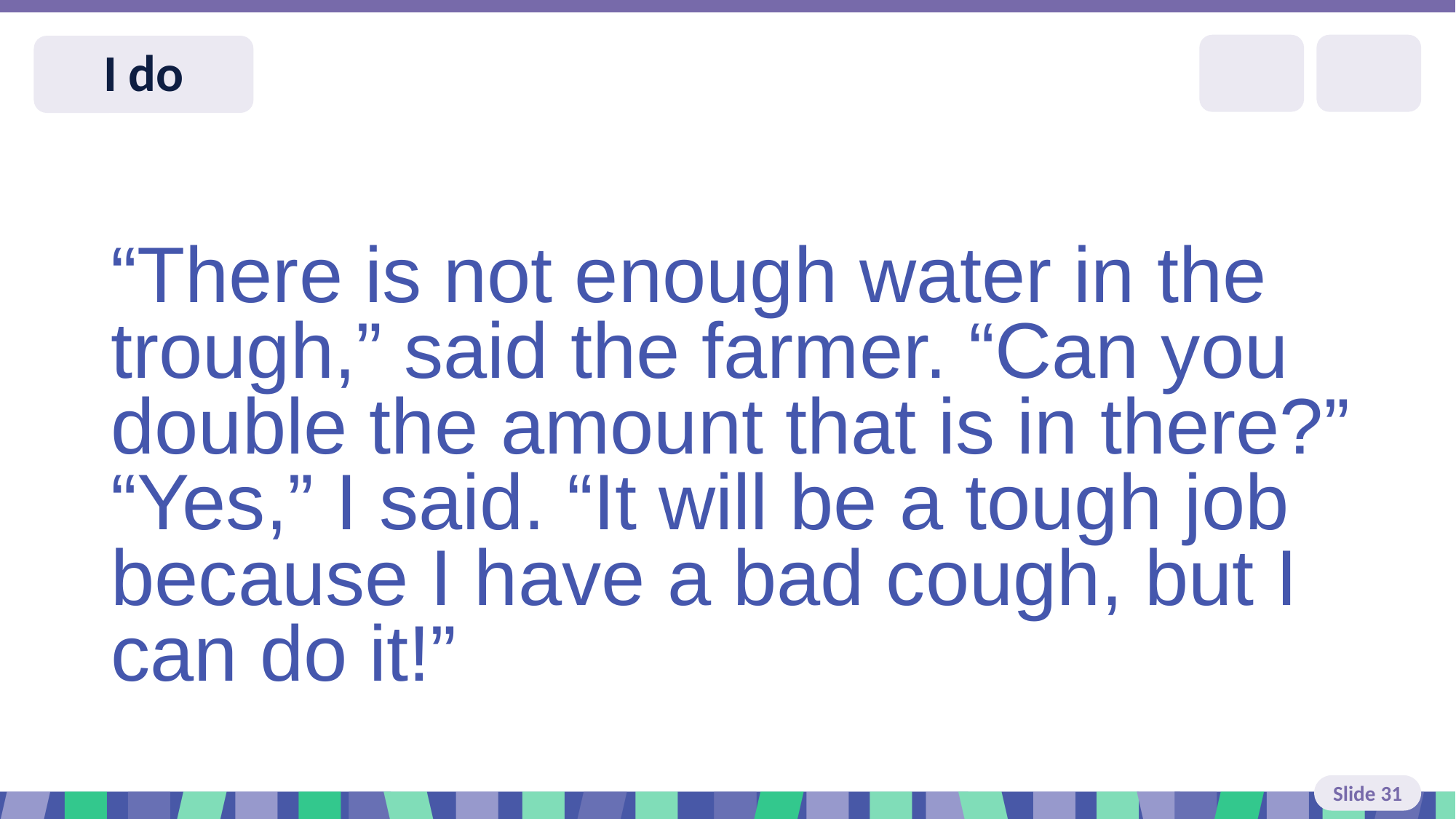

Slide 31 I do
“There is not enough water in the trough,” said the farmer. “Can you double the amount that is in there?”
“Yes,” I said. “It will be a tough job because I have a bad cough, but I can do it!”